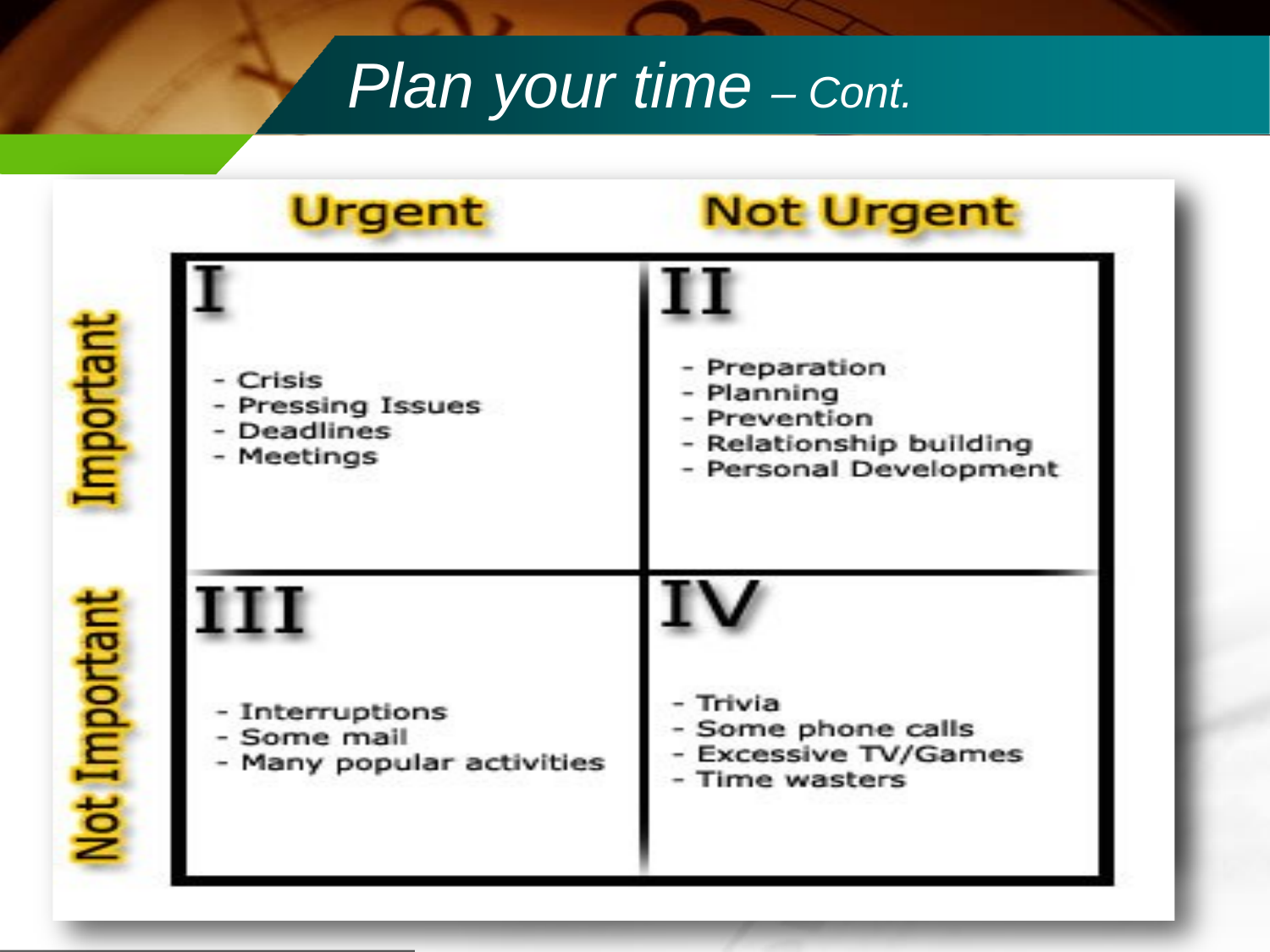

# Plan your time – Cont.

People don't plan to fail but a lot of
people do fail to plan."

To Do List:

Break things down into small steps

Like a child cleaning his/her room

Do the ugliest thing first